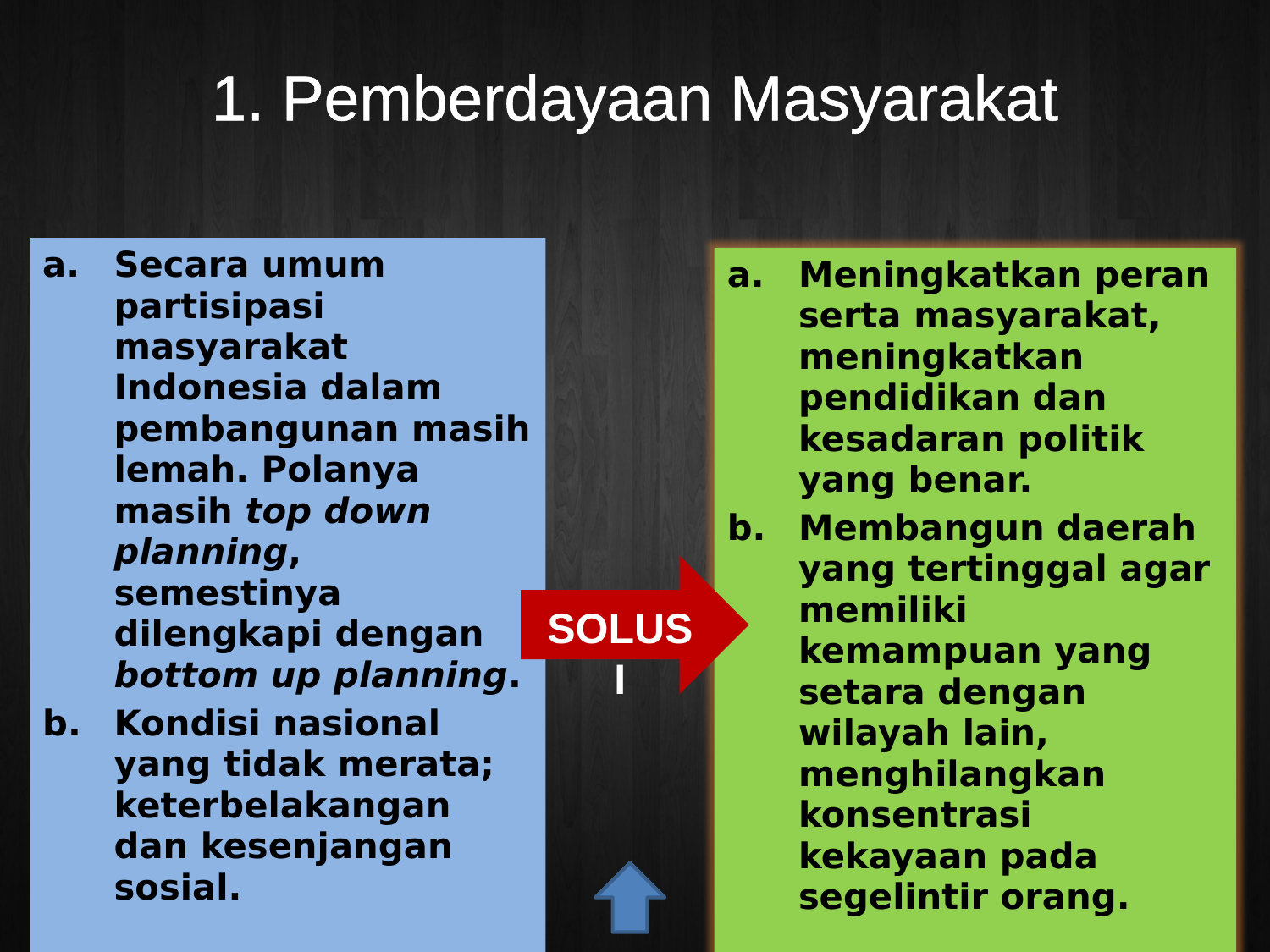

# 1. Pemberdayaan Masyarakat
Secara umum partisipasi masyarakat Indonesia dalam pembangunan masih lemah. Polanya masih top down planning, semestinya dilengkapi dengan bottom up planning.
Kondisi nasional yang tidak merata; keterbelakangan dan kesenjangan sosial.
Meningkatkan peran serta masyarakat, meningkatkan pendidikan dan kesadaran politik yang benar.
Membangun daerah yang tertinggal agar memiliki kemampuan yang setara dengan wilayah lain, menghilangkan konsentrasi kekayaan pada segelintir orang.

SOLUSI